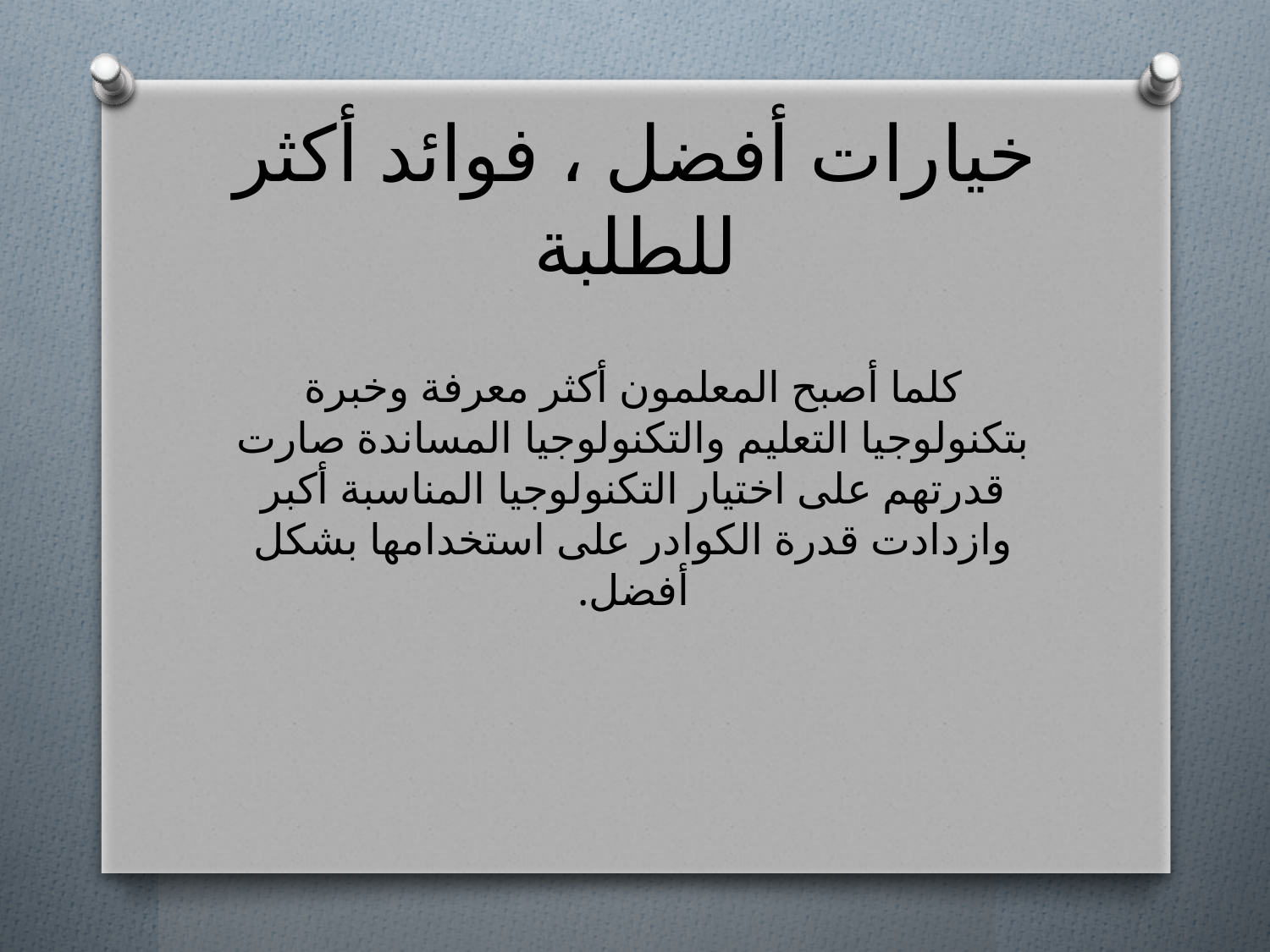

# خيارات أفضل ، فوائد أكثر للطلبة

كلما أصبح المعلمون أكثر معرفة وخبرة بتكنولوجيا التعليم والتكنولوجيا المساندة صارت قدرتهم على اختيار التكنولوجيا المناسبة أكبر وازدادت قدرة الكوادر على استخدامها بشكل أفضل.